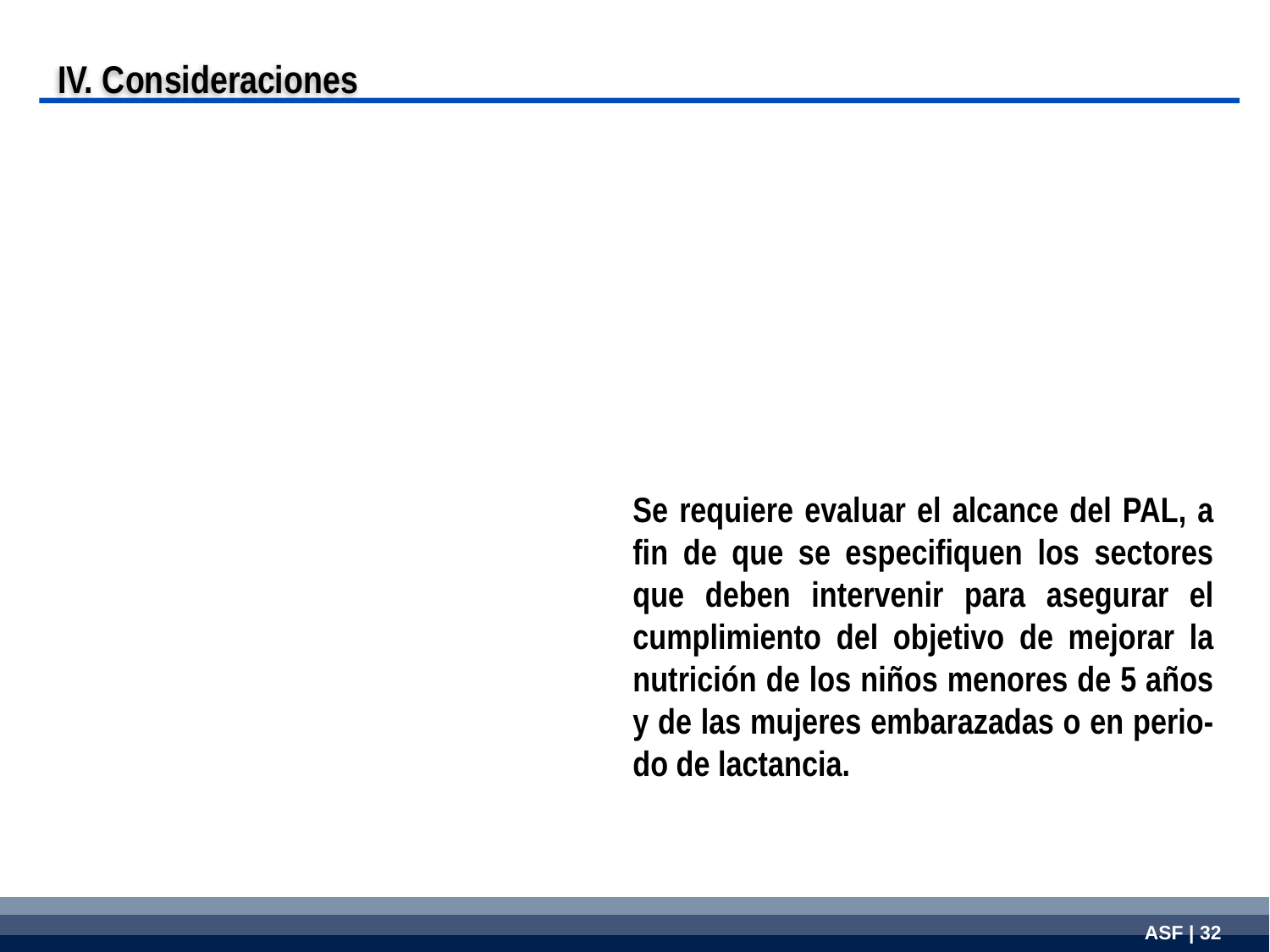

IV. Consideraciones

Se requiere evaluar el alcance del PAL, a fin de que se especifiquen los sectores que deben intervenir para asegurar el cumplimiento del objetivo de mejorar la nutrición de los niños menores de 5 años y de las mujeres embarazadas o en perio-do de lactancia.
|  |
| --- |
|  |
|  |
ASF | 32